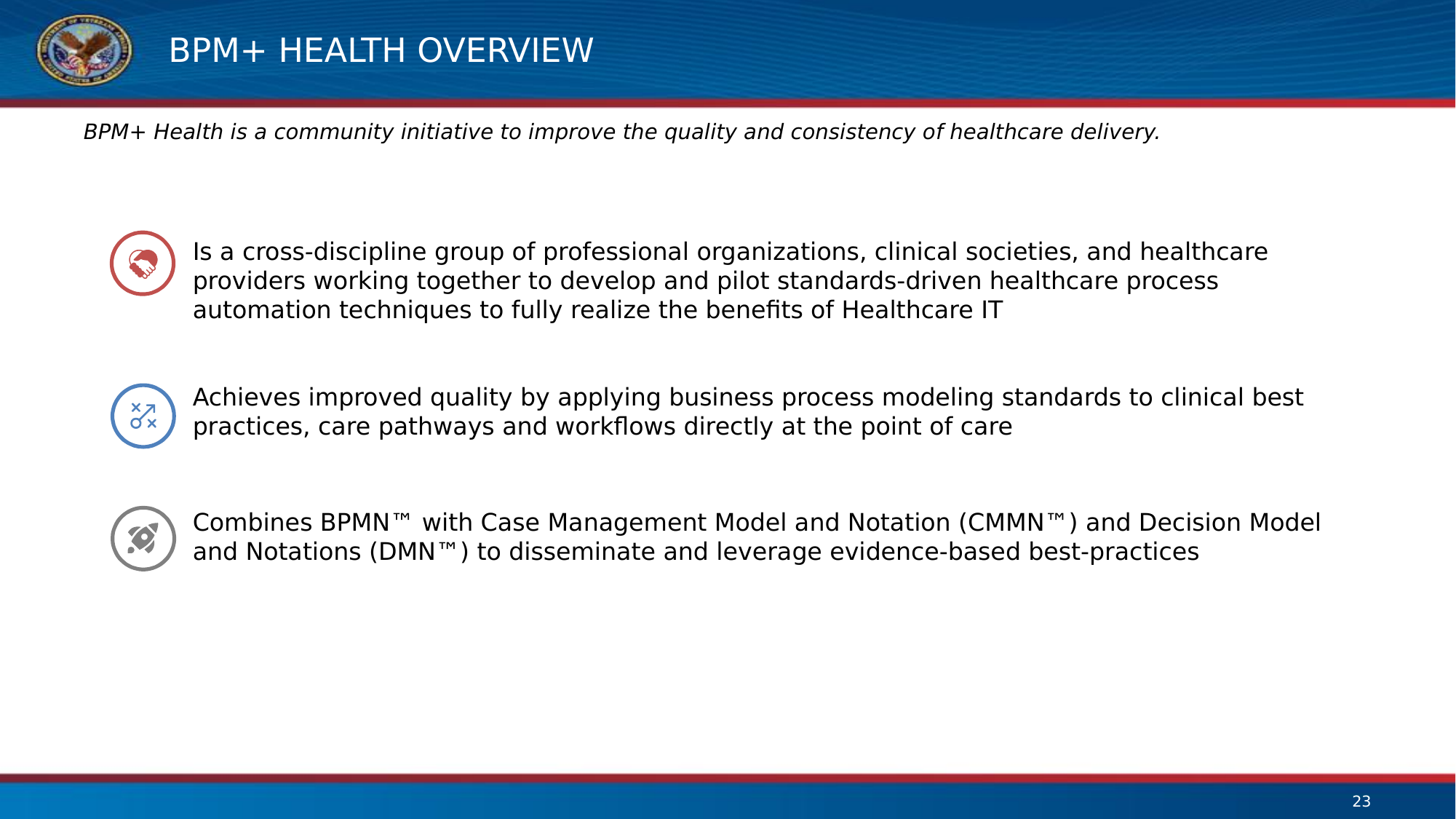

# BPM+ Health overview
BPM+ Health is a community initiative to improve the quality and consistency of healthcare delivery.

Is a cross-discipline group of professional organizations, clinical societies, and healthcare providers working together to develop and pilot standards-driven healthcare process automation techniques to fully realize the benefits of Healthcare IT

Achieves improved quality by applying business process modeling standards to clinical best practices, care pathways and workflows directly at the point of care

Combines BPMN™ with Case Management Model and Notation (CMMN™) and Decision Model and Notations (DMN™) to disseminate and leverage evidence-based best-practices

23